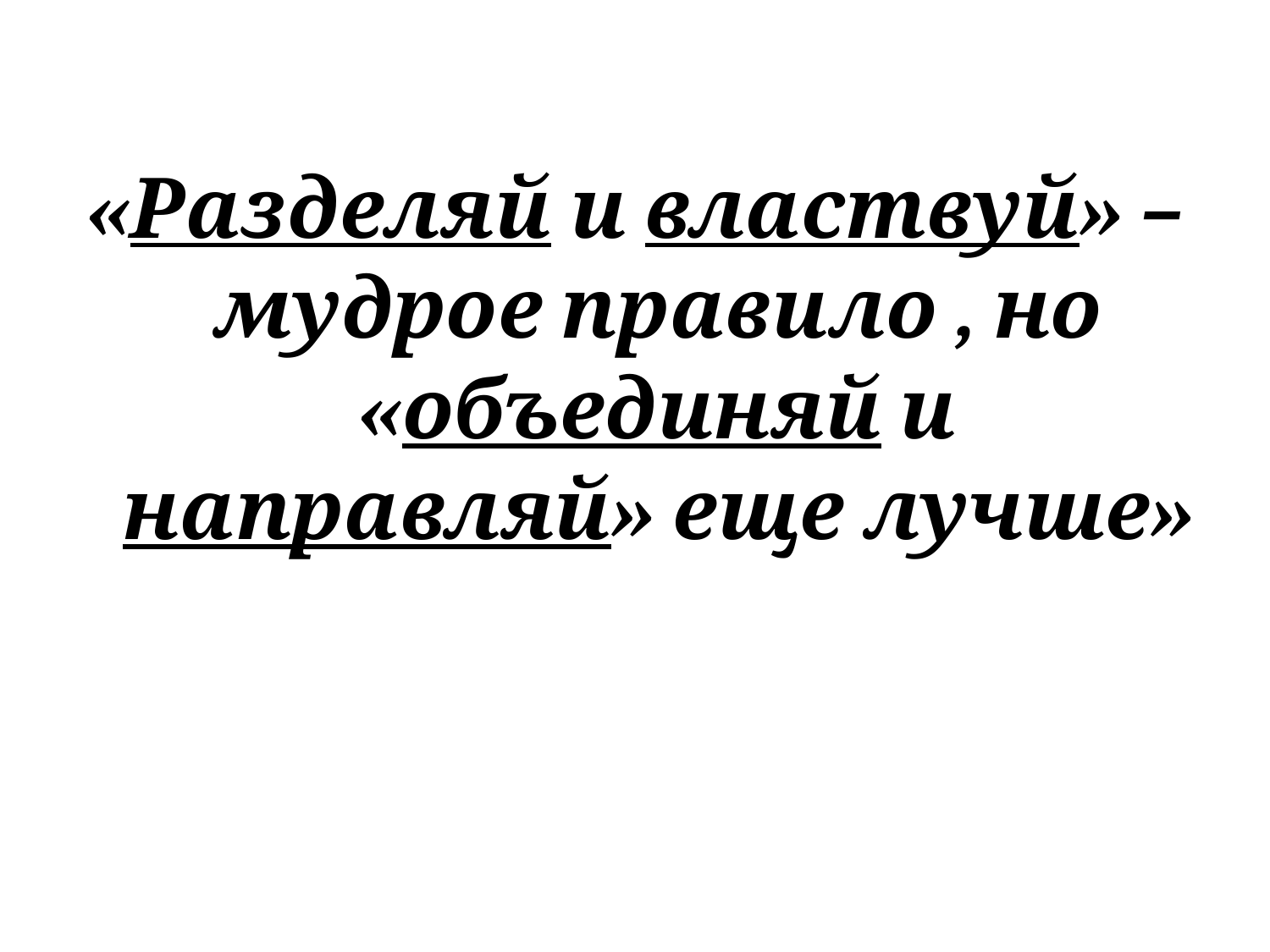

# «Разделяй и властвуй» – мудрое правило , но «объединяй и направляй» еще лучше»